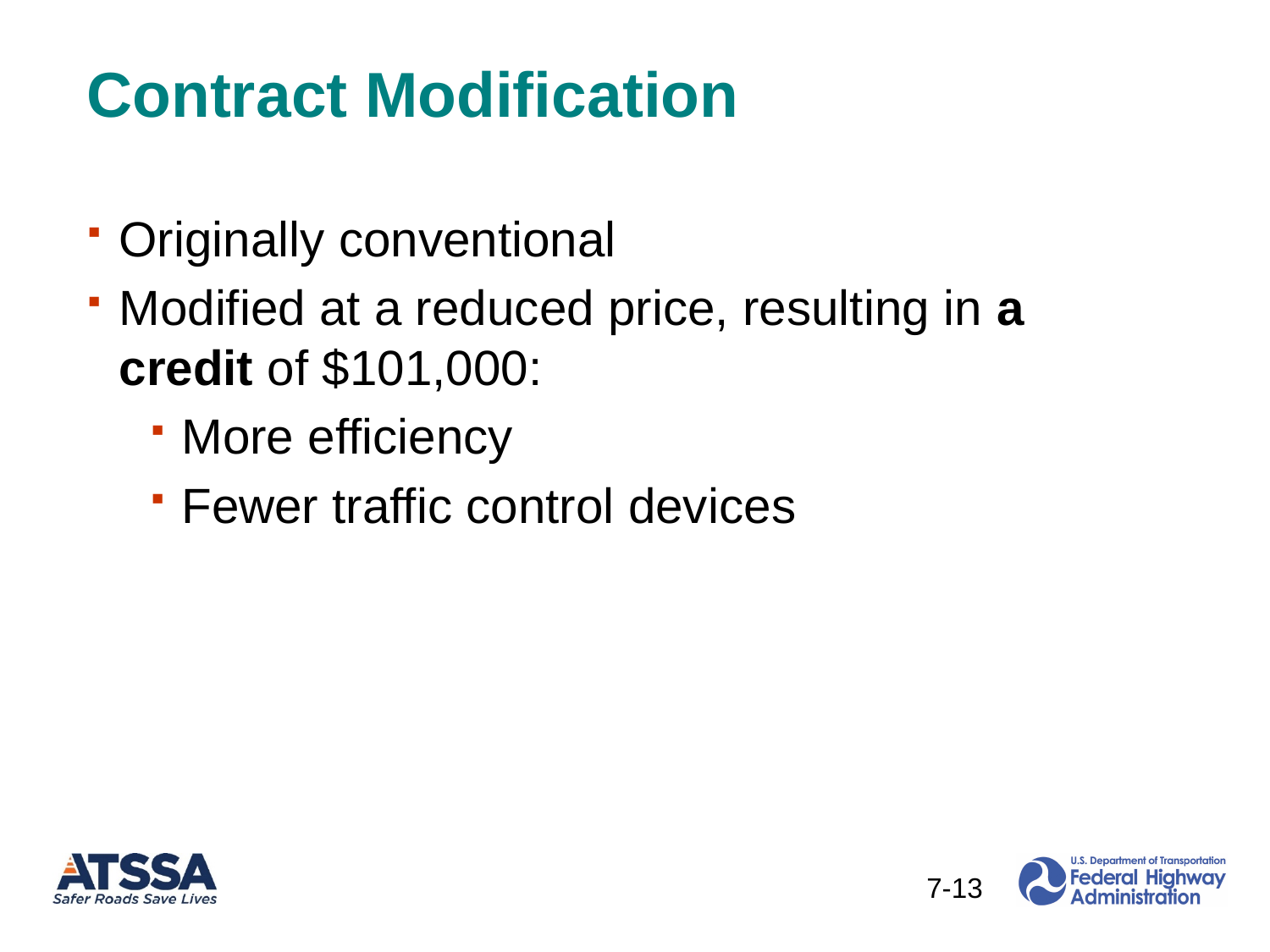

# Contract Modification
Originally conventional
Modified at a reduced price, resulting in a credit of $101,000:
More efficiency
Fewer traffic control devices